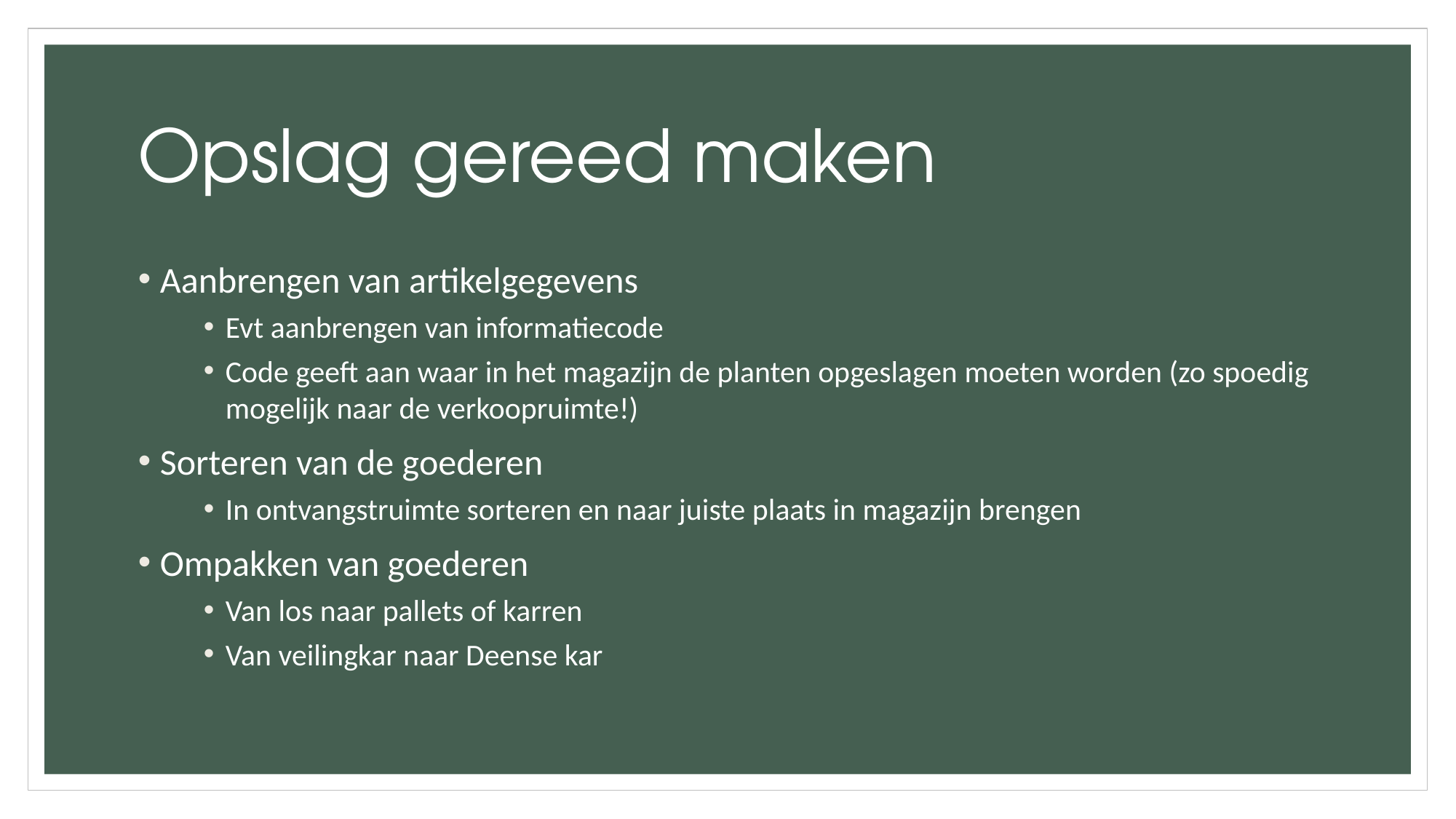

# Opslag gereed maken
Aanbrengen van artikelgegevens
Evt aanbrengen van informatiecode
Code geeft aan waar in het magazijn de planten opgeslagen moeten worden (zo spoedig mogelijk naar de verkoopruimte!)
Sorteren van de goederen
In ontvangstruimte sorteren en naar juiste plaats in magazijn brengen
Ompakken van goederen
Van los naar pallets of karren
Van veilingkar naar Deense kar